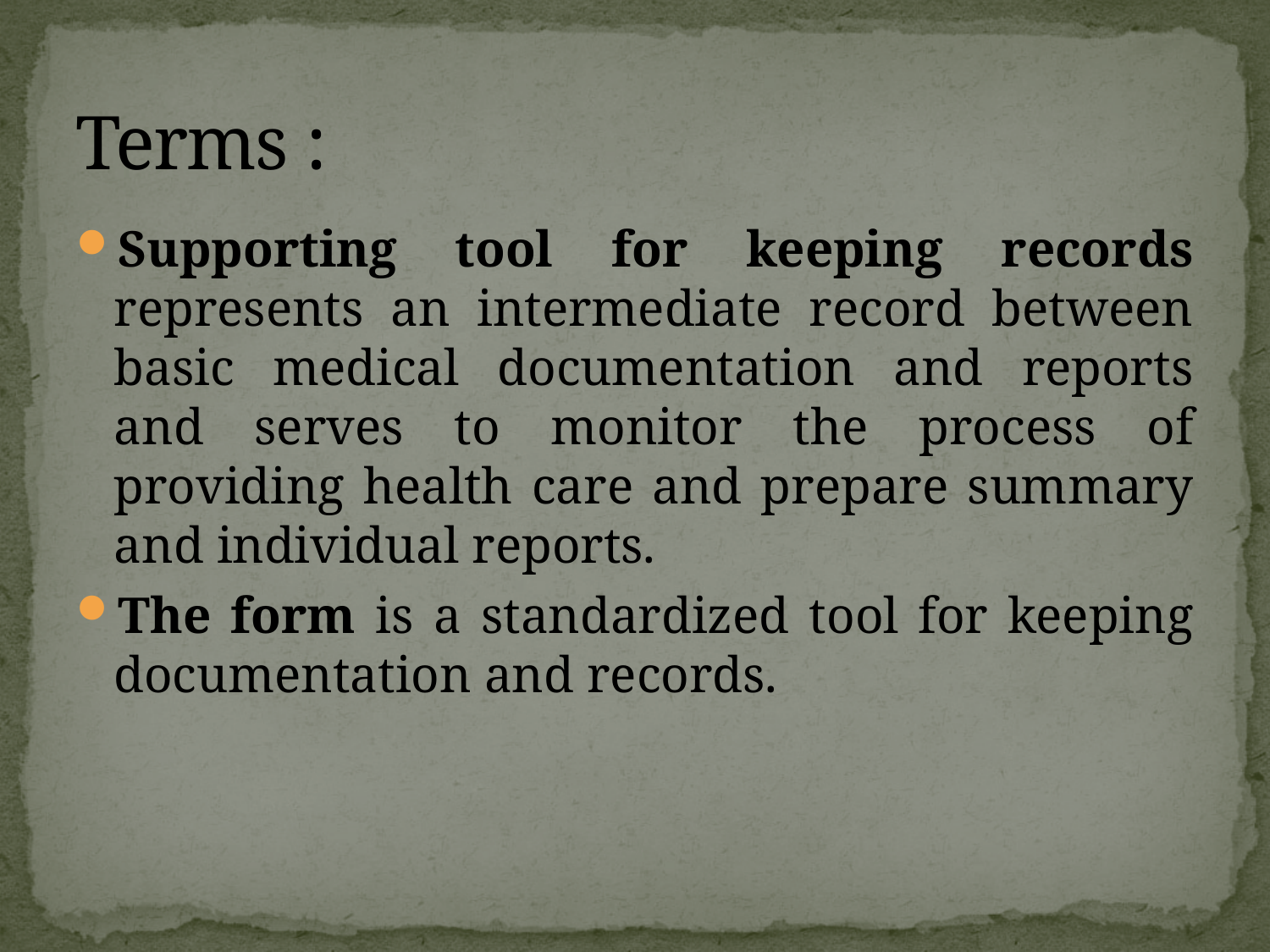

# Terms :
Supporting tool for keeping records represents an intermediate record between basic medical documentation and reports and serves to monitor the process of providing health care and prepare summary and individual reports.
The form is a standardized tool for keeping documentation and records.